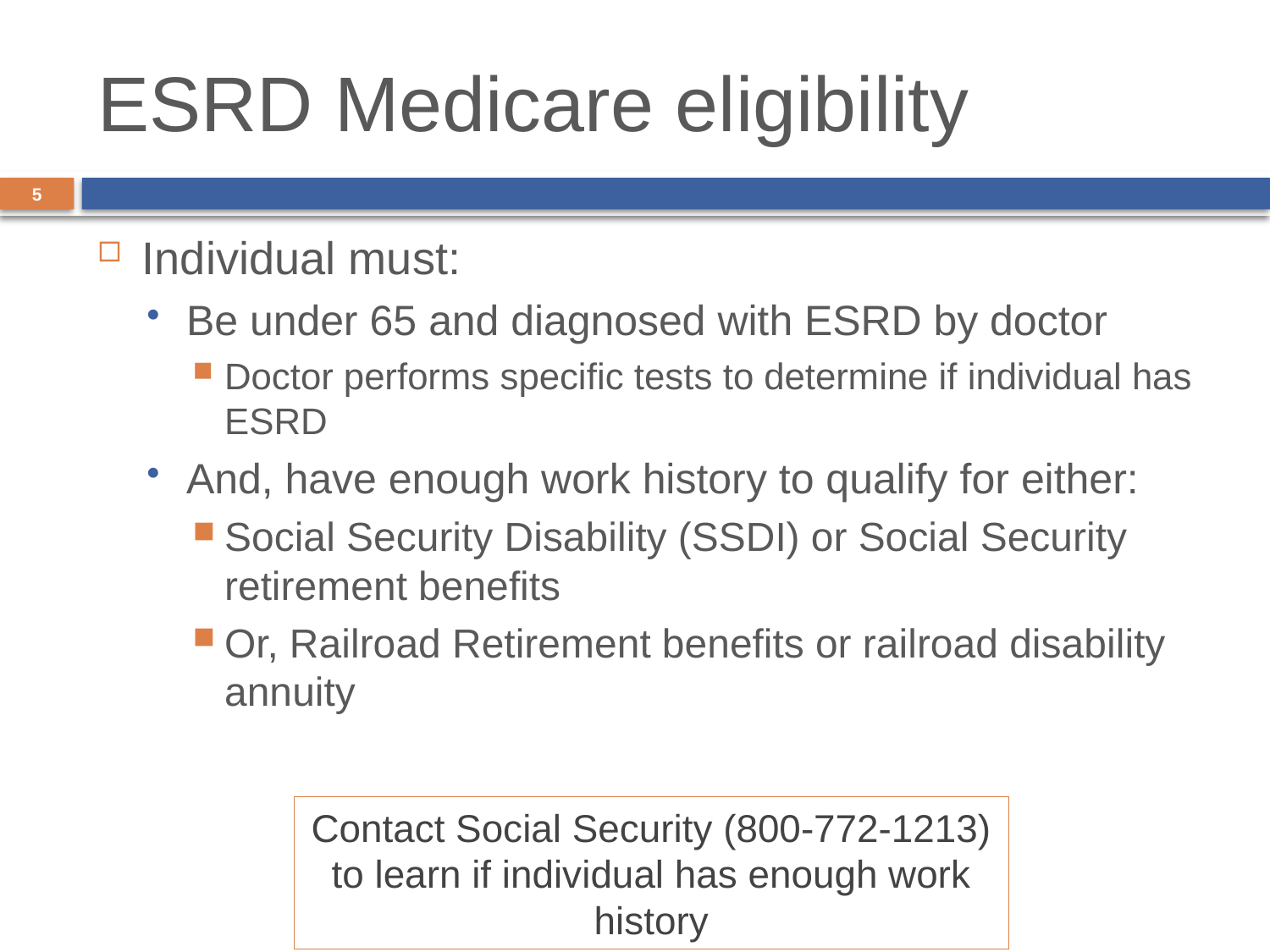

# ESRD Medicare eligibility
5
Individual must:
Be under 65 and diagnosed with ESRD by doctor
Doctor performs specific tests to determine if individual has ESRD
And, have enough work history to qualify for either:
Social Security Disability (SSDI) or Social Security retirement benefits
Or, Railroad Retirement benefits or railroad disability annuity
Contact Social Security (800-772-1213) to learn if individual has enough work history